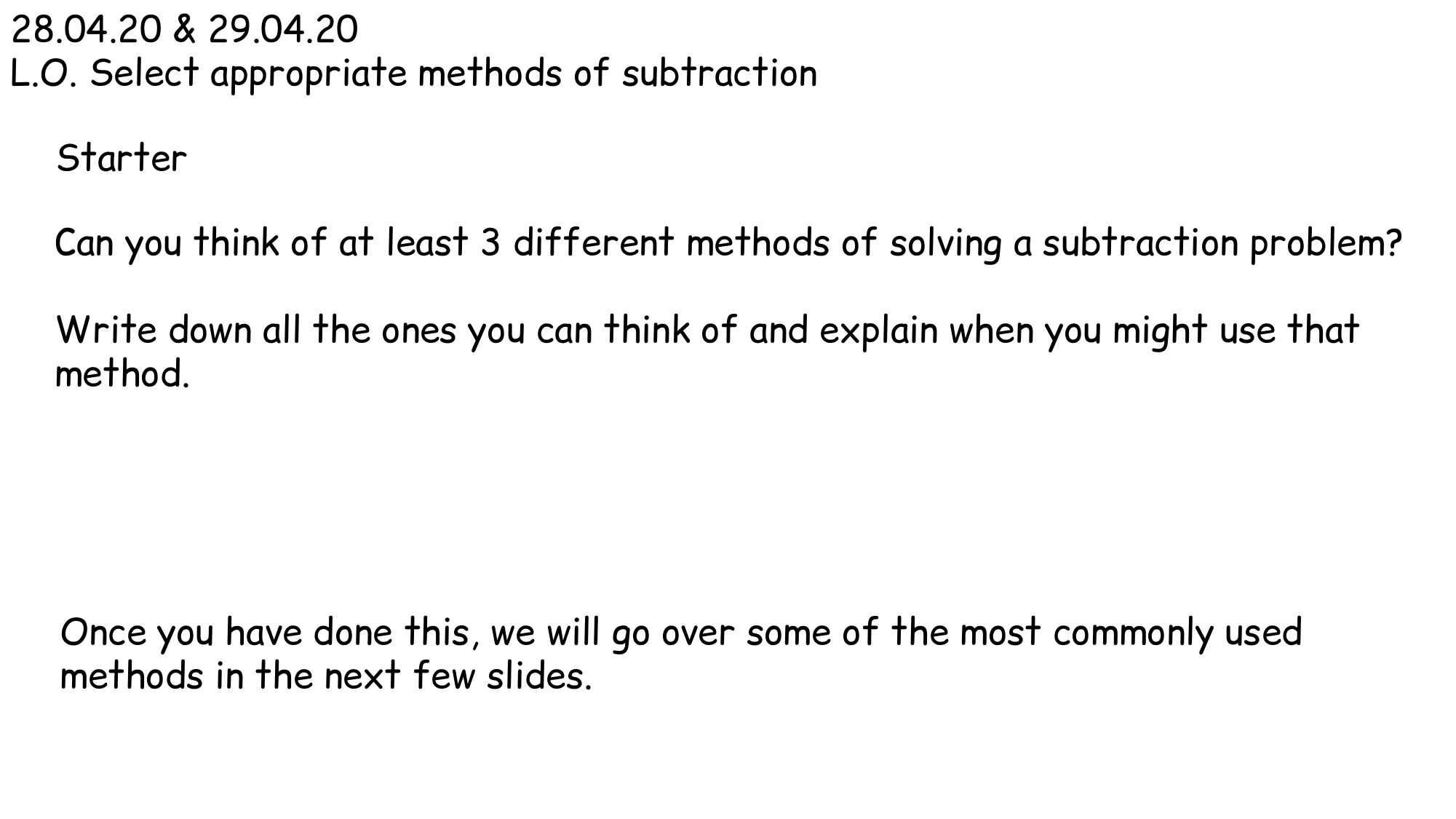

28.04.20 & 29.04.20
L.O. Select appropriate methods of subtraction
Starter
Can you think of at least 3 different methods of solving a subtraction problem?

Write down all the ones you can think of and explain when you might use that method.
Once you have done this, we will go over some of the most commonly used
methods in the next few slides.